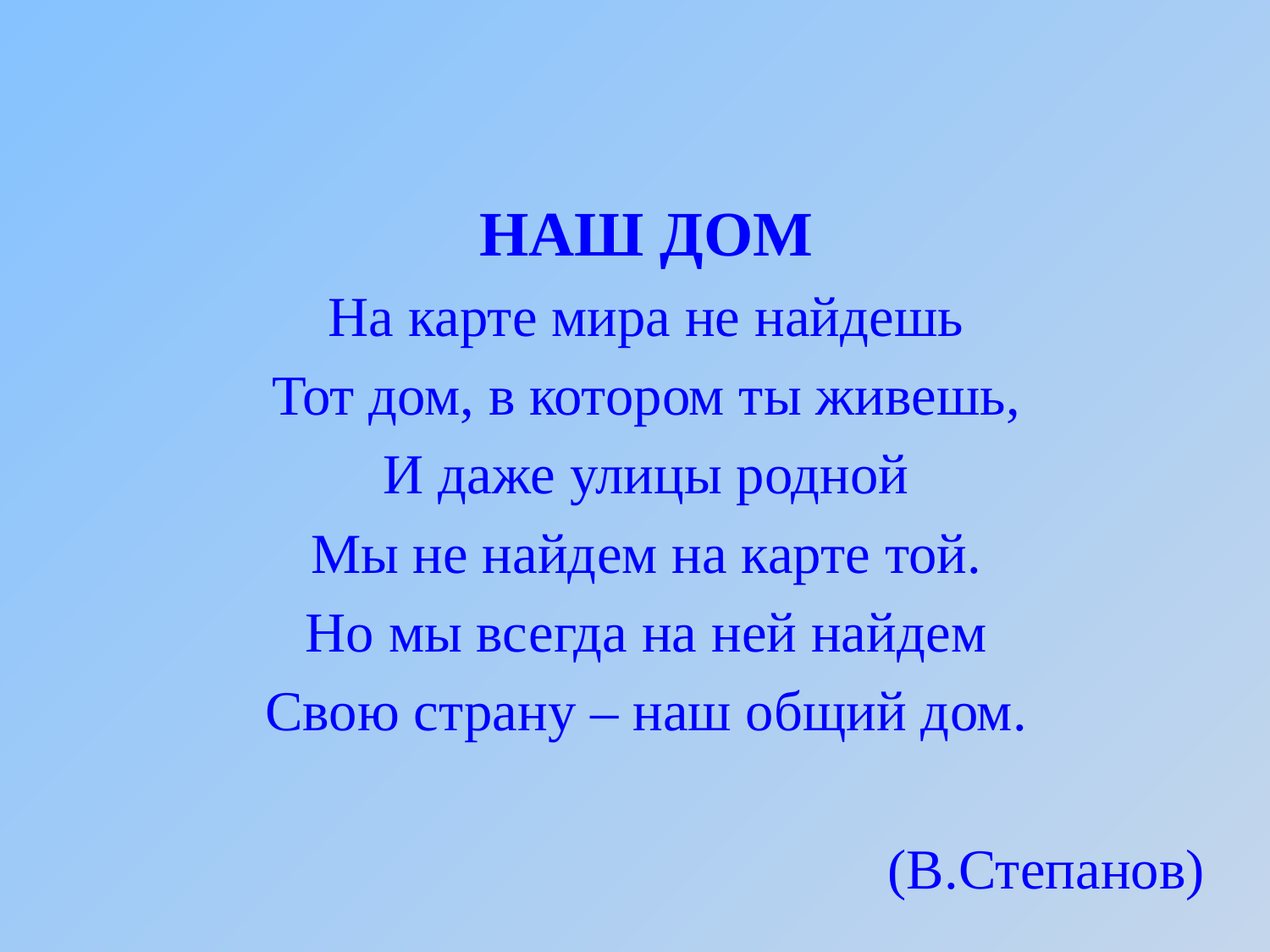

НАШ ДОМ
На карте мира не найдешь
Тот дом, в котором ты живешь,
И даже улицы родной
Мы не найдем на карте той.
Но мы всегда на ней найдем
Свою страну – наш общий дом.

(В.Степанов)